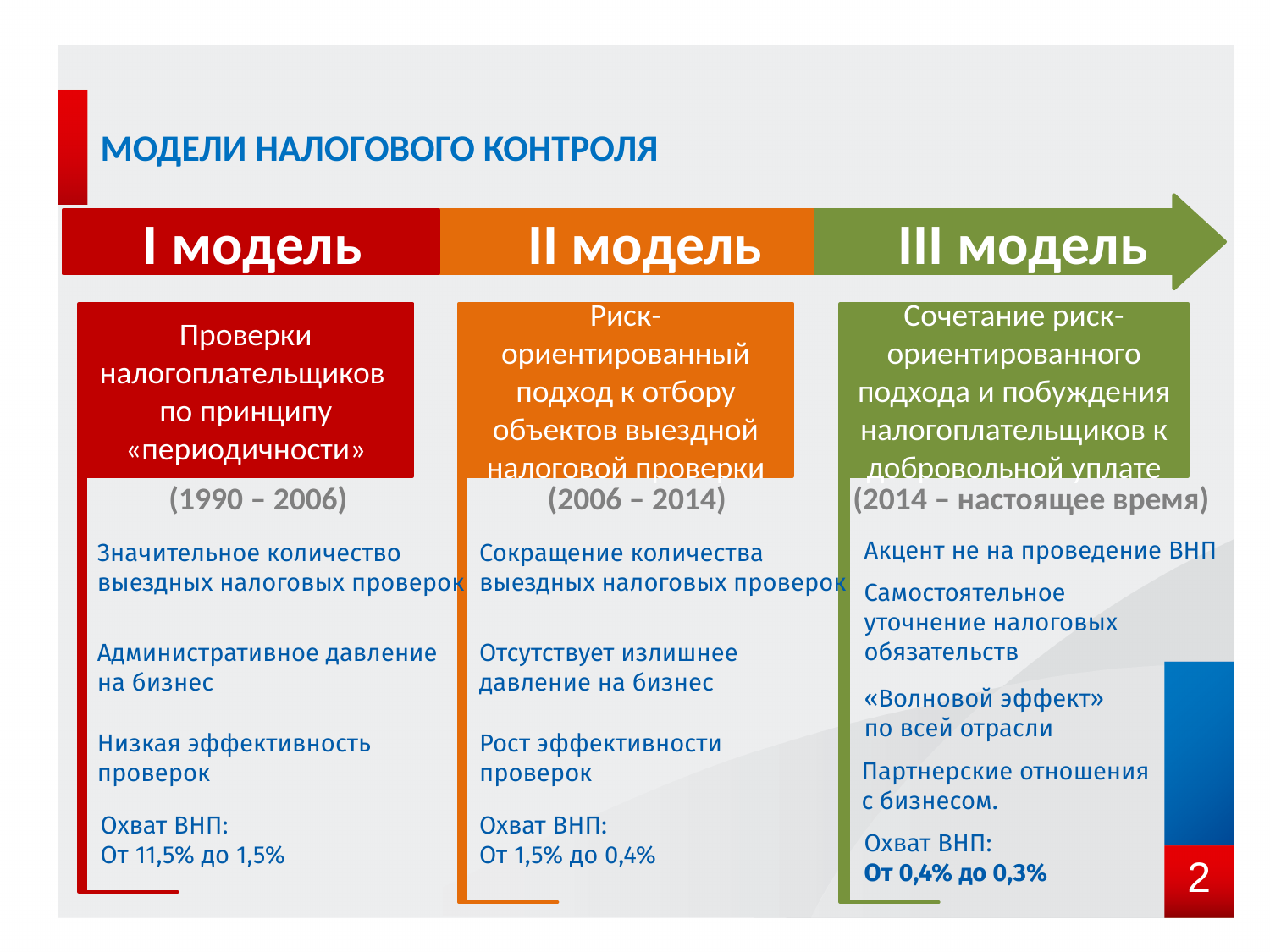

МОДЕЛИ НАЛОГОВОГО КОНТРОЛЯ
I модель
II модель
III модель

Проверки налогоплательщиков
по принципу «периодичности»
Риск-ориентированный подход к отбору объектов выездной налоговой проверки
Сочетание риск-ориентированного подхода и побуждения налогоплательщиков к добровольной уплате
(1990 – 2006)
(2006 – 2014)
(2014 – настоящее время)

Акцент не на проведение ВНП
Значительное количество
выездных налоговых проверок
Сокращение количества
выездных налоговых проверок
Самостоятельное
уточнение налоговых
обязательств
Административное давление
на бизнес
Отсутствует излишнее
давление на бизнес
«Волновой эффект»
по всей отрасли
Низкая эффективность
проверок
Рост эффективности
проверок
Партнерские отношения
с бизнесом.
Охват ВНП:
От 11,5% до 1,5%
Охват ВНП:
От 1,5% до 0,4%
Охват ВНП:
От 0,4% до 0,3%
2